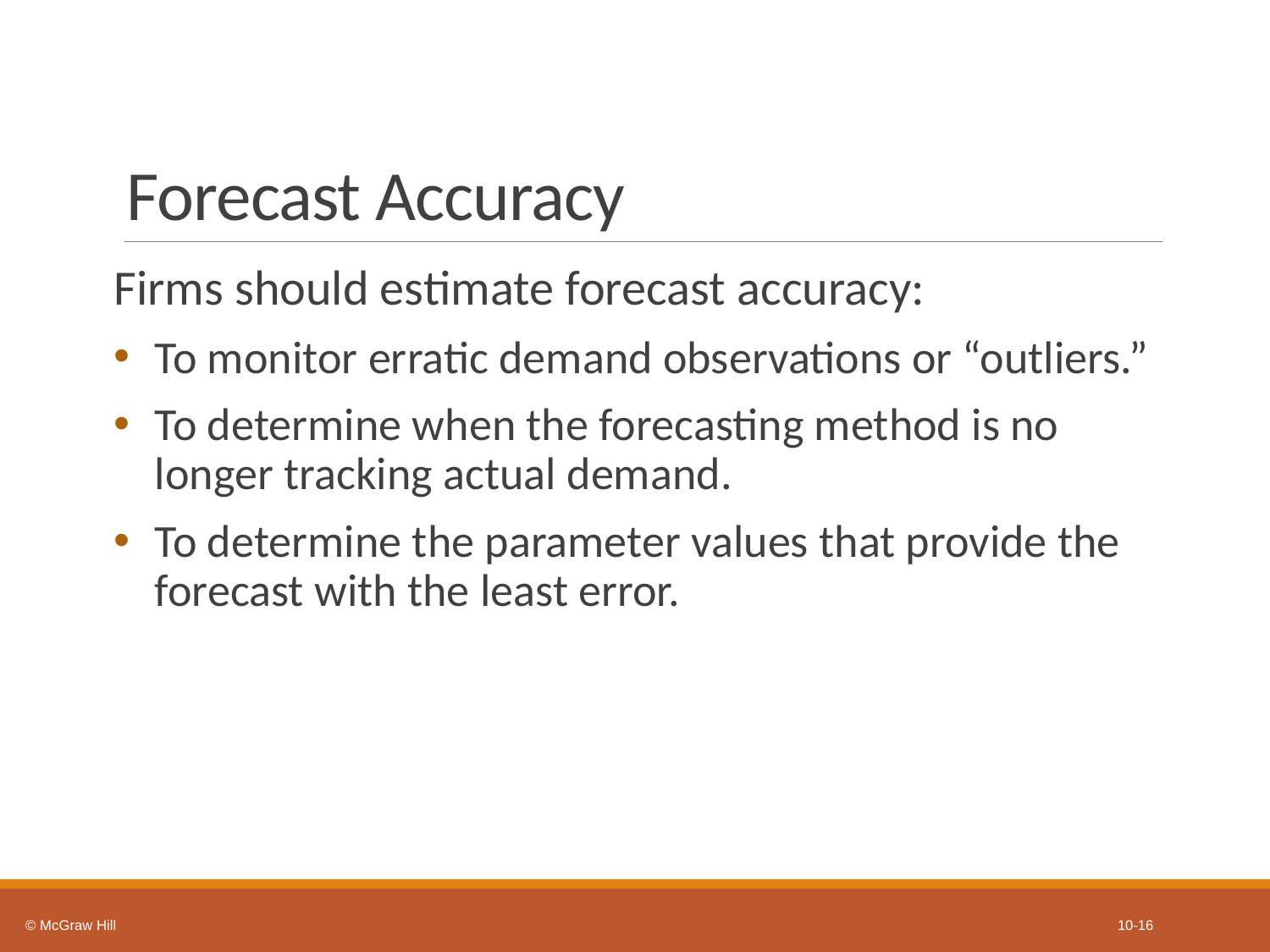

# Forecast Accuracy
Firms should estimate forecast accuracy:
To monitor erratic demand observations or “outliers.”
To determine when the forecasting method is no longer tracking actual demand.
To determine the parameter values that provide the forecast with the least error.